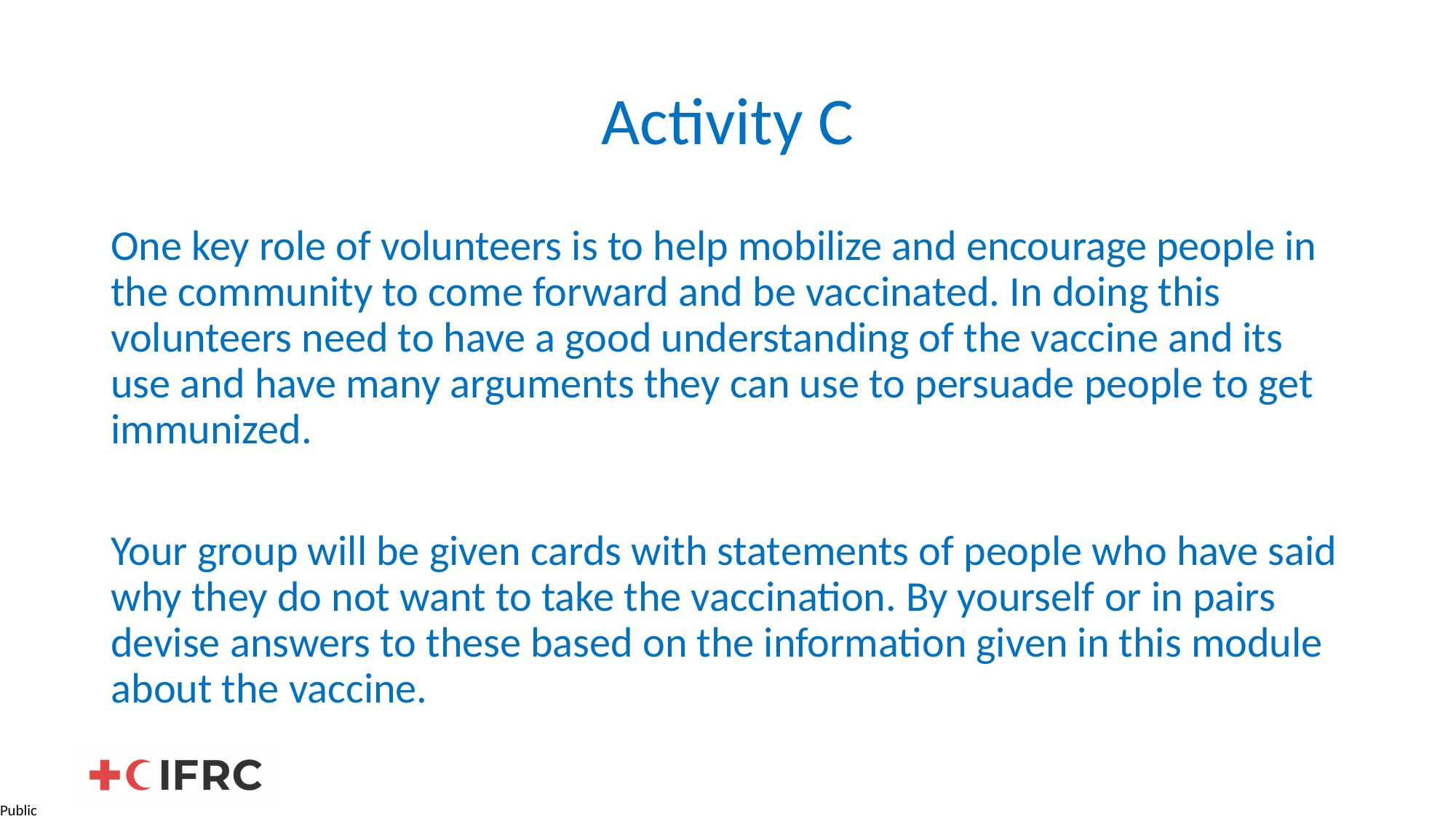

# Activity C
One key role of volunteers is to help mobilize and encourage people in the community to come forward and be vaccinated. In doing this volunteers need to have a good understanding of the vaccine and its use and have many arguments they can use to persuade people to get immunized.

Your group will be given cards with statements of people who have said why they do not want to take the vaccination. By yourself or in pairs devise answers to these based on the information given in this module about the vaccine.